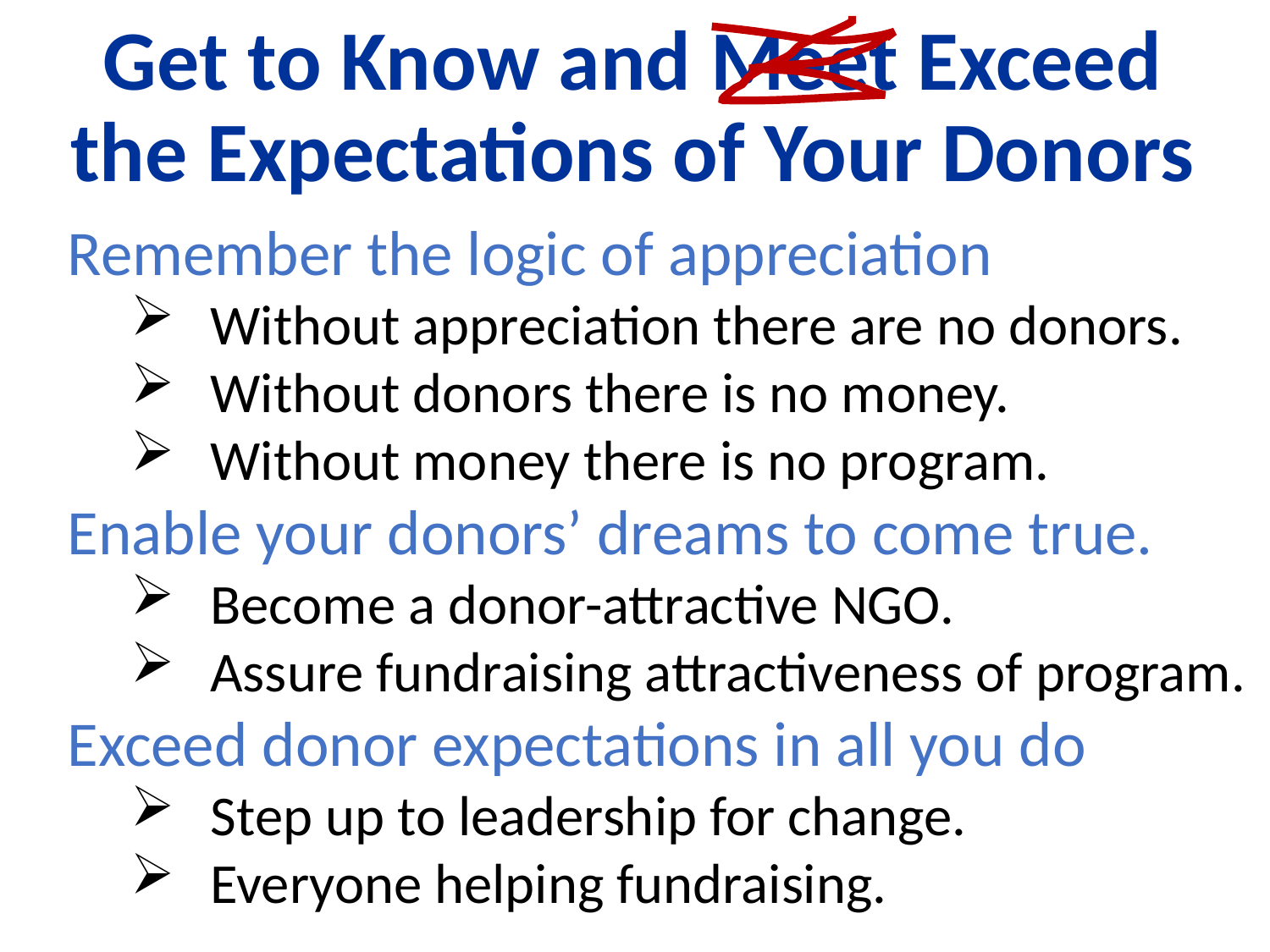

# Get to Know and Meet Exceed the Expectations of Your Donors

Remember the logic of appreciation
Without appreciation there are no donors.
Without donors there is no money.
Without money there is no program.
Enable your donors’ dreams to come true.
Become a donor-attractive NGO.
Assure fundraising attractiveness of program.
Exceed donor expectations in all you do
Step up to leadership for change.
Everyone helping fundraising.